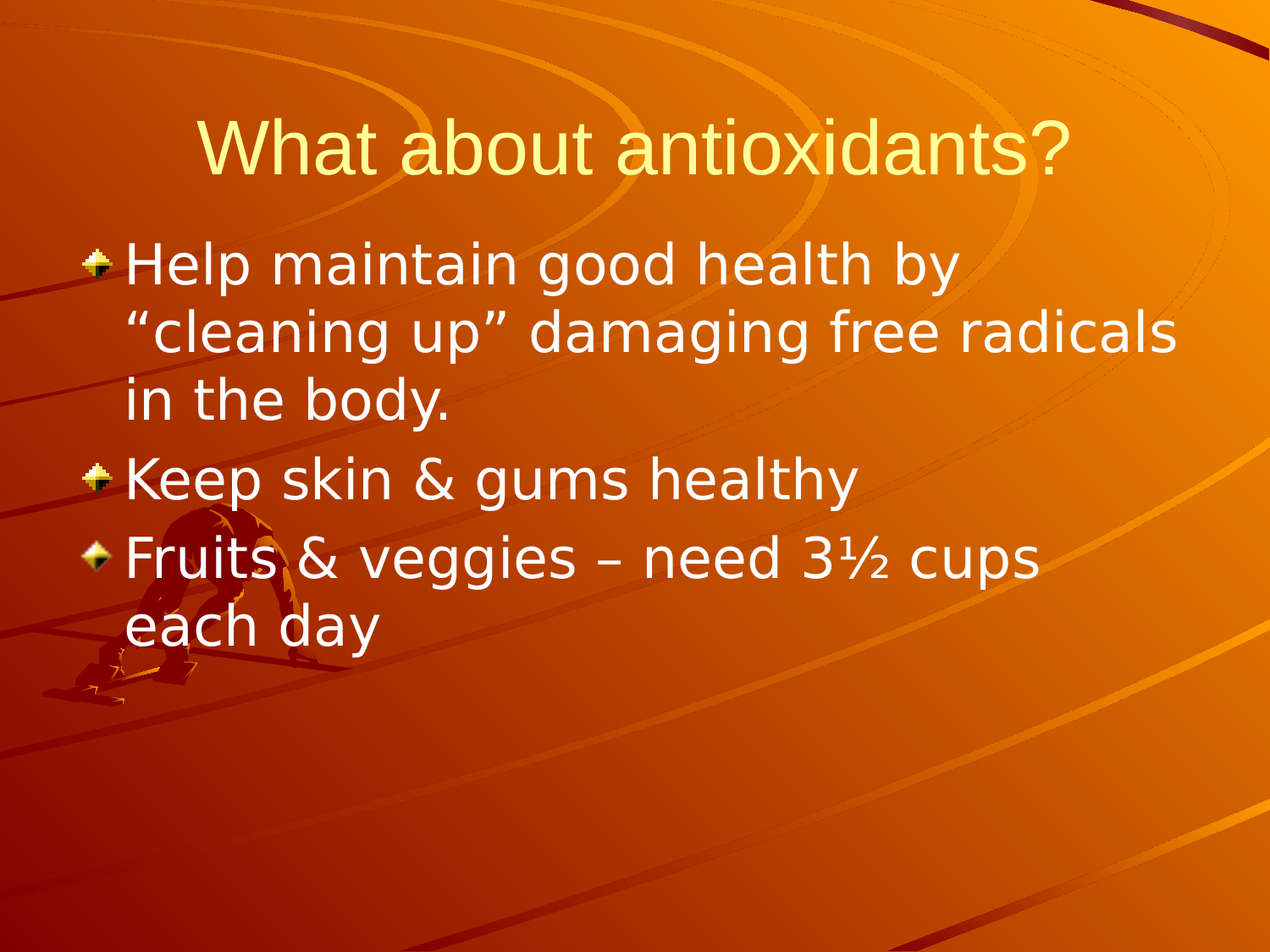

# What about antioxidants?
Help maintain good health by “cleaning up” damaging free radicals in the body.
Keep skin & gums healthy
Fruits & veggies – need 3½ cups each day